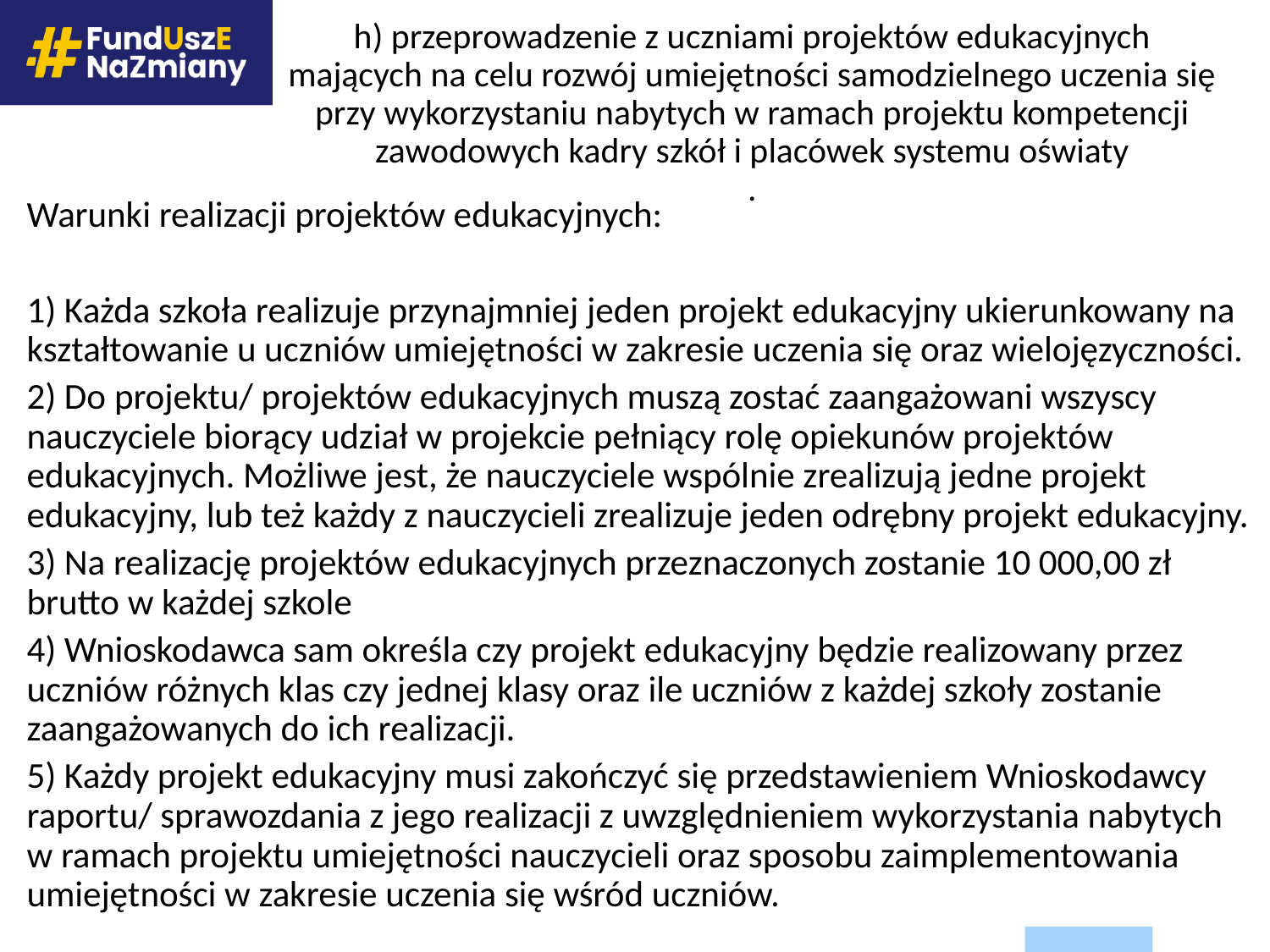

# h) przeprowadzenie z uczniami projektów edukacyjnych mających na celu rozwój umiejętności samodzielnego uczenia się przy wykorzystaniu nabytych w ramach projektu kompetencji zawodowych kadry szkół i placówek systemu oświaty .
Warunki realizacji projektów edukacyjnych:

1) Każda szkoła realizuje przynajmniej jeden projekt edukacyjny ukierunkowany na kształtowanie u uczniów umiejętności w zakresie uczenia się oraz wielojęzyczności.
2) Do projektu/ projektów edukacyjnych muszą zostać zaangażowani wszyscy nauczyciele biorący udział w projekcie pełniący rolę opiekunów projektów edukacyjnych. Możliwe jest, że nauczyciele wspólnie zrealizują jedne projekt edukacyjny, lub też każdy z nauczycieli zrealizuje jeden odrębny projekt edukacyjny.
3) Na realizację projektów edukacyjnych przeznaczonych zostanie 10 000,00 zł brutto w każdej szkole
4) Wnioskodawca sam określa czy projekt edukacyjny będzie realizowany przez uczniów różnych klas czy jednej klasy oraz ile uczniów z każdej szkoły zostanie zaangażowanych do ich realizacji.
5) Każdy projekt edukacyjny musi zakończyć się przedstawieniem Wnioskodawcy raportu/ sprawozdania z jego realizacji z uwzględnieniem wykorzystania nabytych w ramach projektu umiejętności nauczycieli oraz sposobu zaimplementowania umiejętności w zakresie uczenia się wśród uczniów.